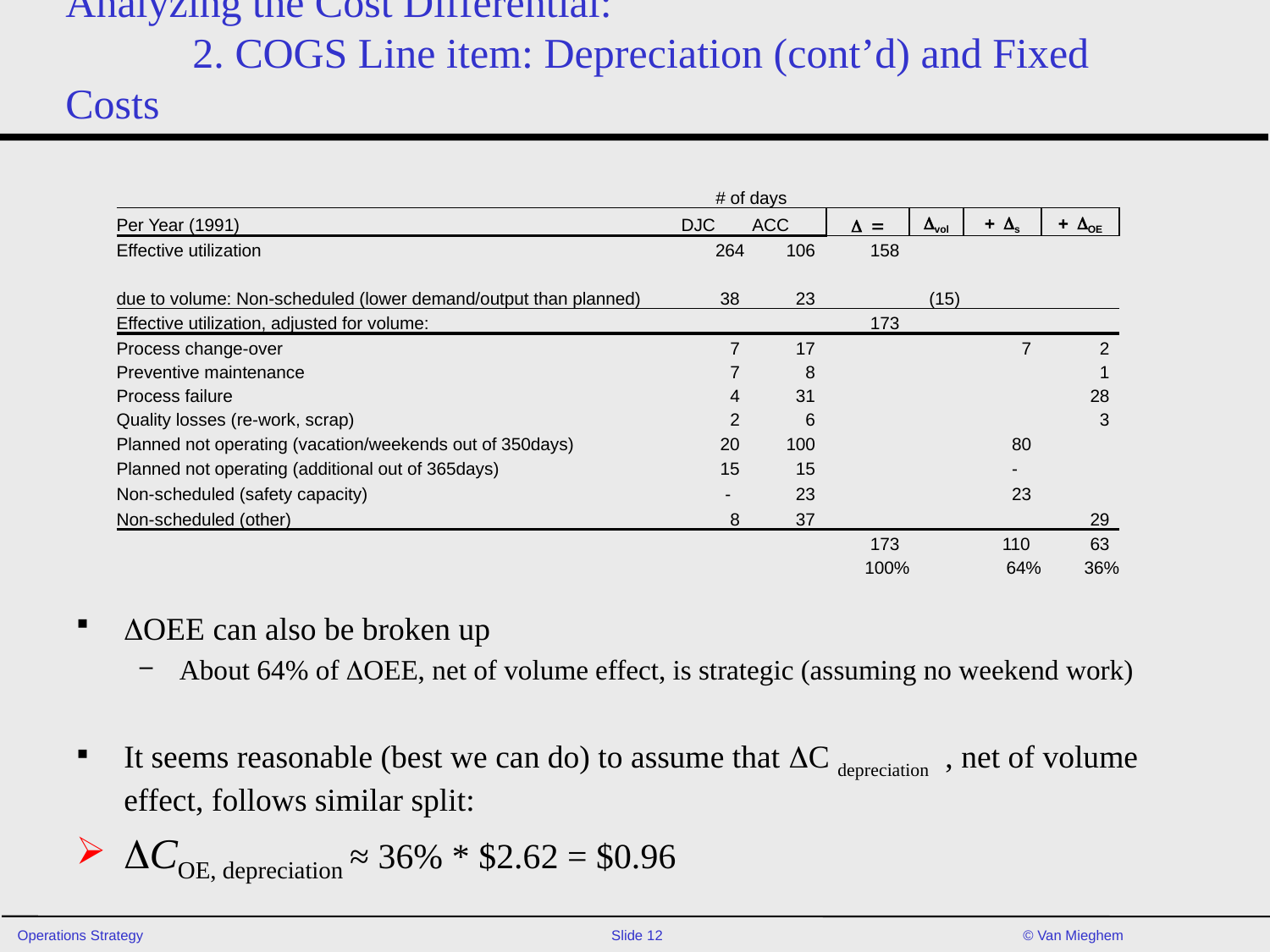

# Analyzing the Cost Differential: 2. COGS Line item: Depreciation (cont’d) and Fixed Costs
|  | # of days |  |  |  |  |  |
| --- | --- | --- | --- | --- | --- | --- |
| Per Year (1991) | DJC | ACC | Δ = | Δvol | + Δs | + ΔOE |
| Effective utilization | 264 | 106 | 158 |  |  |  |
| due to volume: Non-scheduled (lower demand/output than planned) | 38 | 23 |  | (15) |  |  |
| Effective utilization, adjusted for volume: |  |  | 173 |  |  |  |
| Process change-over | 7 | 17 |  |  | 7 | 2 |
| Preventive maintenance | 7 | 8 |  |  |  | 1 |
| Process failure | 4 | 31 |  |  |  | 28 |
| Quality losses (re-work, scrap) | 2 | 6 |  |  |  | 3 |
| Planned not operating (vacation/weekends out of 350days) | 20 | 100 |  |  | 80 |  |
| Planned not operating (additional out of 365days) | 15 | 15 |  |  | - |  |
| Non-scheduled (safety capacity) | - | 23 |  |  | 23 |  |
| Non-scheduled (other) | 8 | 37 |  |  |  | 29 |
|  |  |  | 173 |  | 110 | 63 |
|  |  |  | 100% |  | 64% | 36% |
ΔOEE can also be broken up
About 64% of ΔOEE, net of volume effect, is strategic (assuming no weekend work)

It seems reasonable (best we can do) to assume that ΔC depreciation  , net of volume effect, follows similar split:
ΔCOE, depreciation ≈ 36% * $2.62 = $0.96